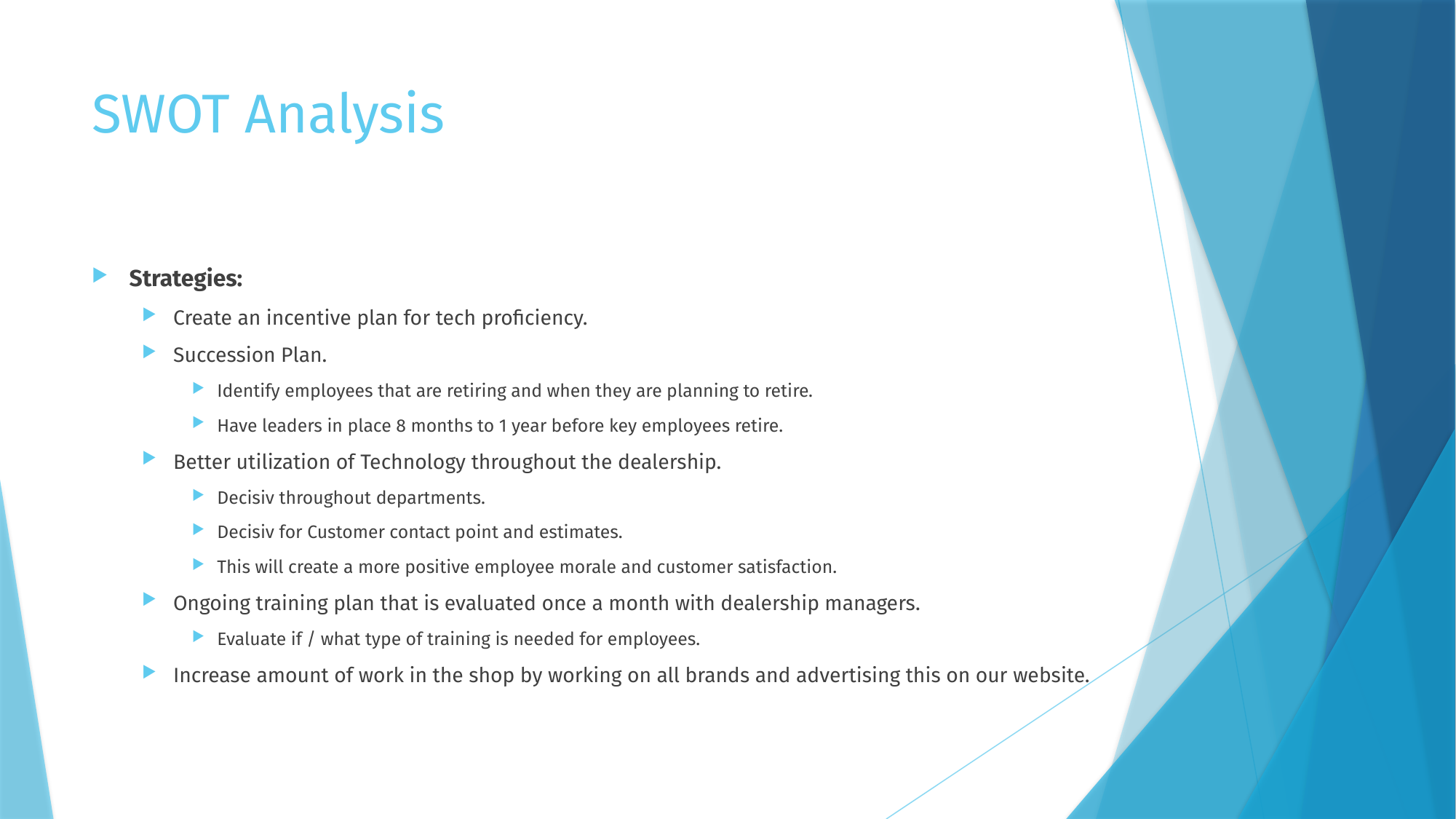

# SWOT Analysis
Strategies:
Create an incentive plan for tech proficiency.
Succession Plan.
Identify employees that are retiring and when they are planning to retire.
Have leaders in place 8 months to 1 year before key employees retire.
Better utilization of Technology throughout the dealership.
Decisiv throughout departments.
Decisiv for Customer contact point and estimates.
This will create a more positive employee morale and customer satisfaction.
Ongoing training plan that is evaluated once a month with dealership managers.
Evaluate if / what type of training is needed for employees.
Increase amount of work in the shop by working on all brands and advertising this on our website.